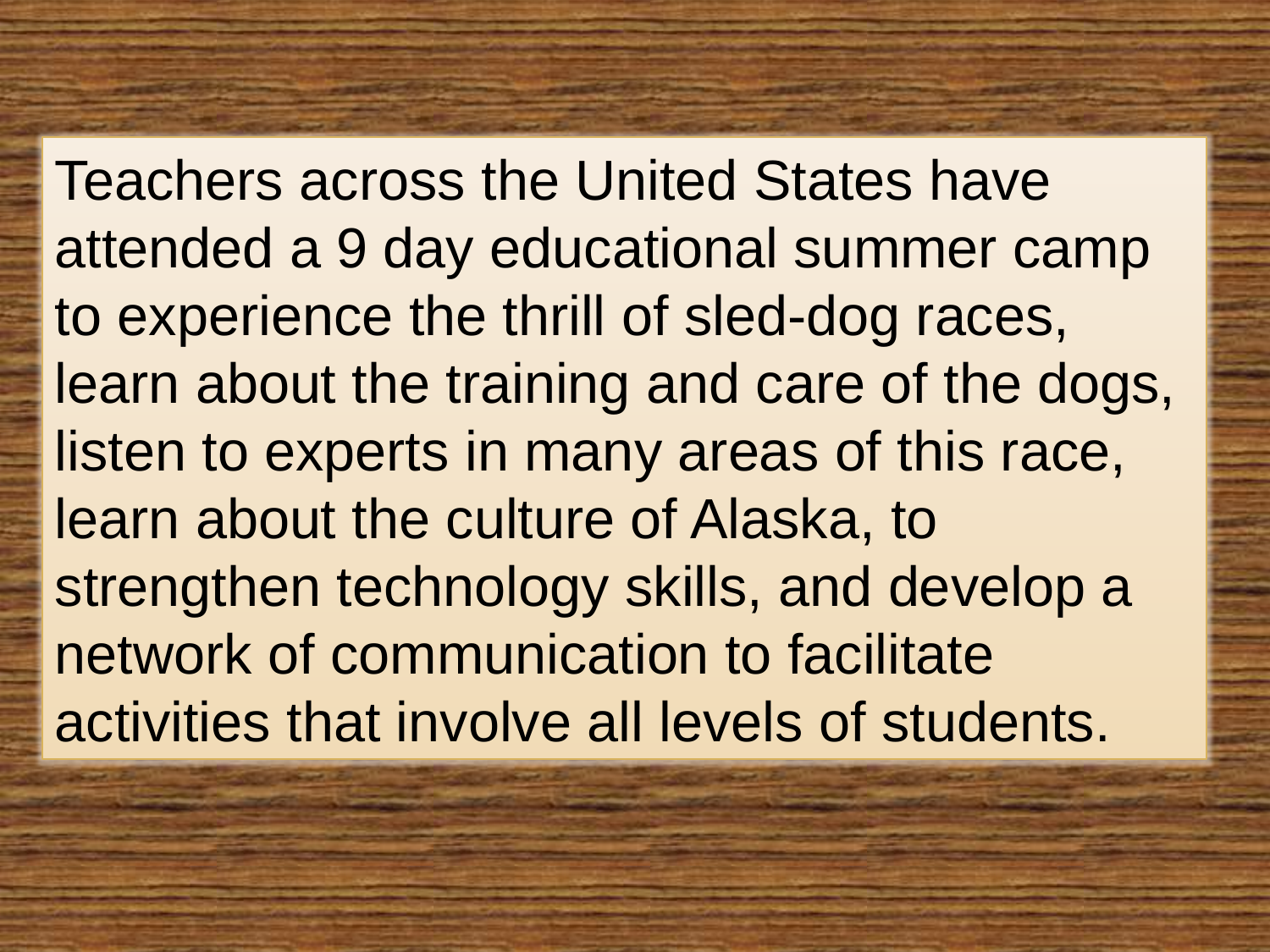

Teachers across the United States have attended a 9 day educational summer camp to experience the thrill of sled-dog races, learn about the training and care of the dogs, listen to experts in many areas of this race, learn about the culture of Alaska, to strengthen technology skills, and develop a network of communication to facilitate activities that involve all levels of students.